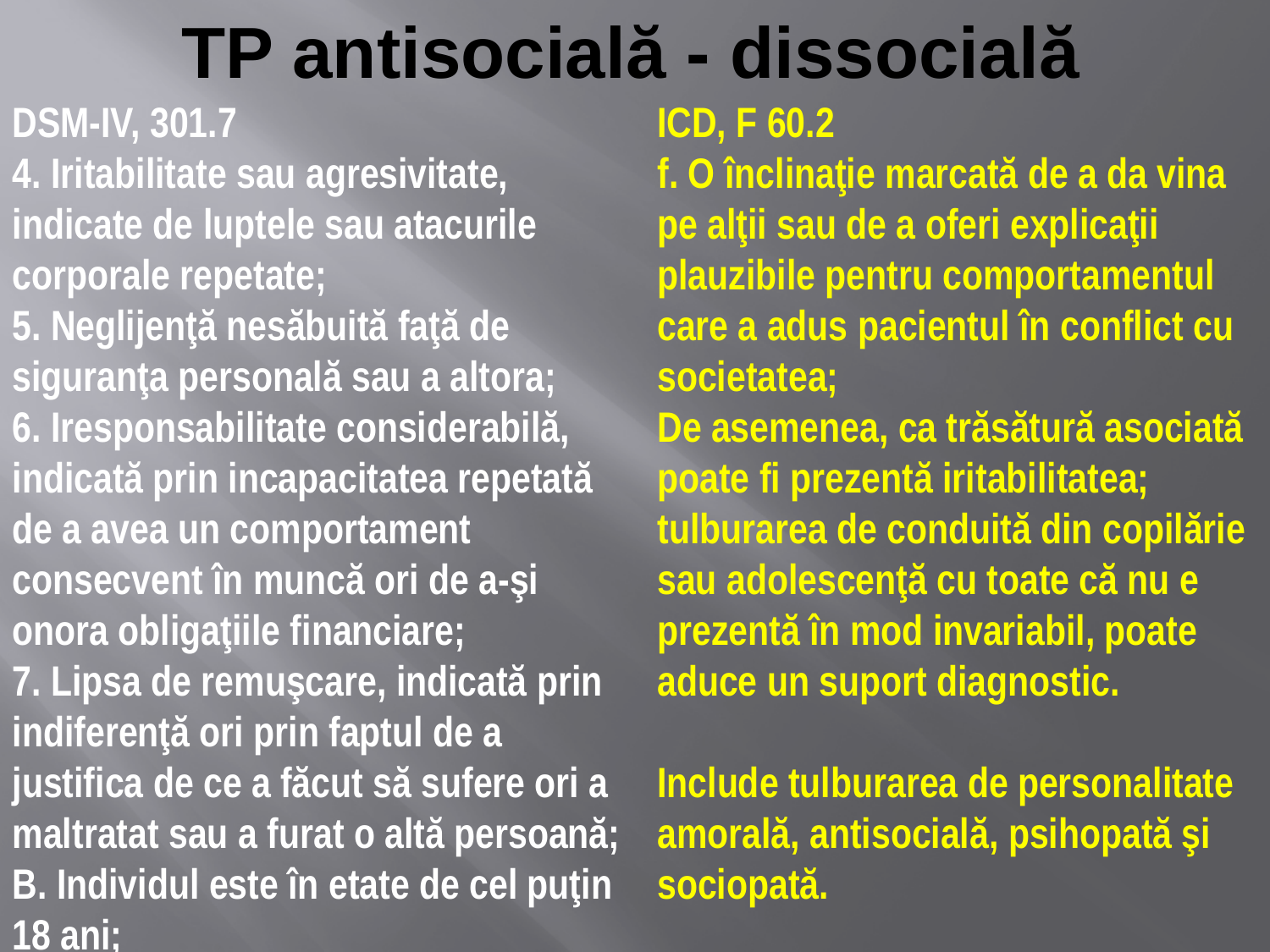

# TP antisocială - dissocială
DSM-IV, 301.7
4. Iritabilitate sau agresivitate, indicate de luptele sau atacurile corporale repetate;
5. Neglijenţă nesăbuită faţă de siguranţa personală sau a altora;
6. Iresponsabilitate considerabilă, indicată prin incapacitatea repetată de a avea un comportament consecvent în muncă ori de a-şi onora obligaţiile financiare;
7. Lipsa de remuşcare, indicată prin indiferenţă ori prin faptul de a justifica de ce a făcut să sufere ori a maltratat sau a furat o altă persoană;
B. Individul este în etate de cel puţin 18 ani;

ICD, F 60.2
f. O înclinaţie marcată de a da vina pe alţii sau de a oferi explicaţii plauzibile pentru comportamentul care a adus pacientul în conflict cu societatea;
De asemenea, ca trăsătură asociată poate fi prezentă iritabilitatea; tulburarea de conduită din copilărie sau adolescenţă cu toate că nu e prezentă în mod invariabil, poate aduce un suport diagnostic.

Include tulburarea de personalitate amorală, antisocială, psihopată şi sociopată.